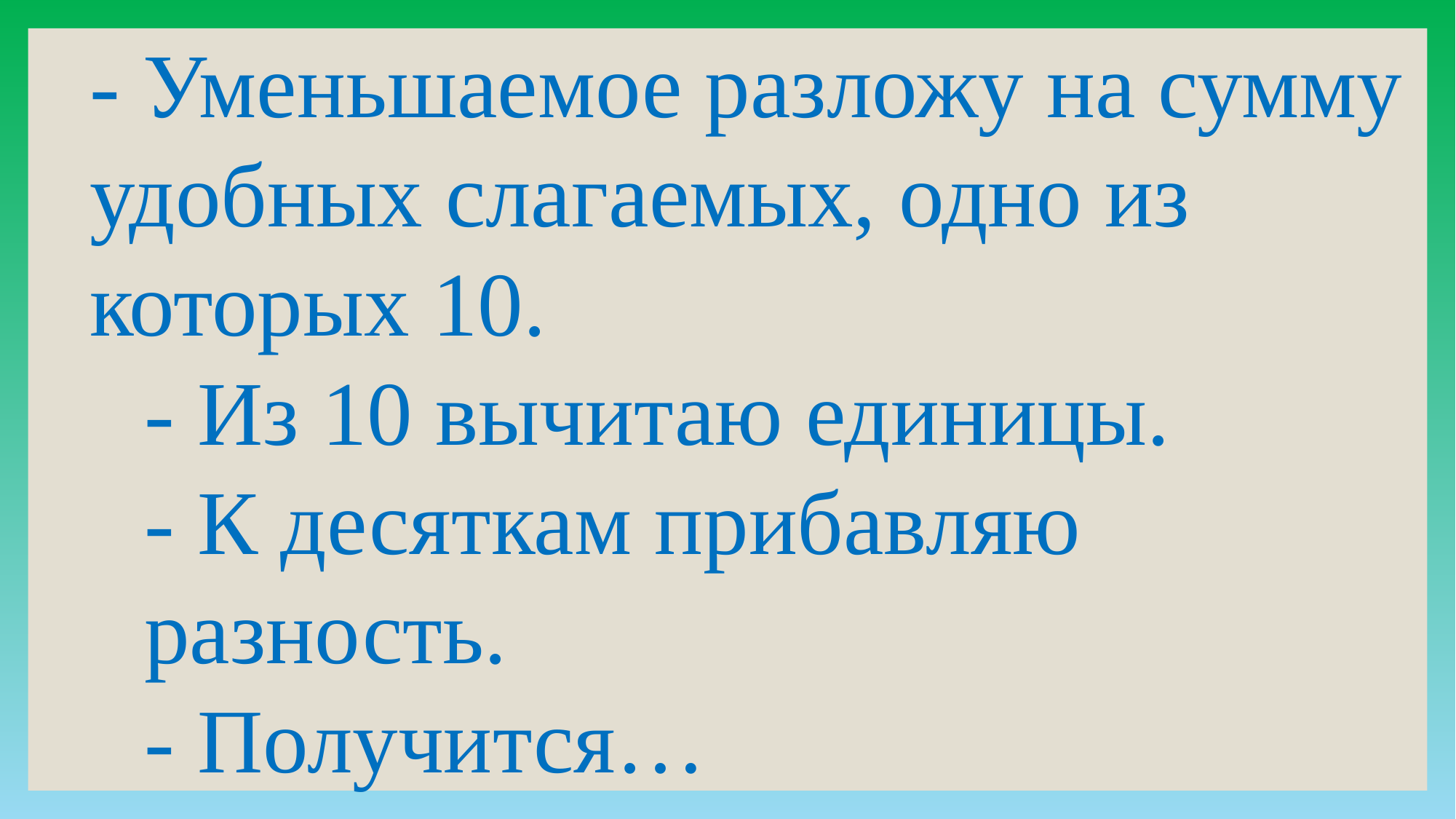

- Уменьшаемое разложу на сумму удобных слагаемых, одно из которых 10.
- Из 10 вычитаю единицы.
- К десяткам прибавляю разность.
- Получится…